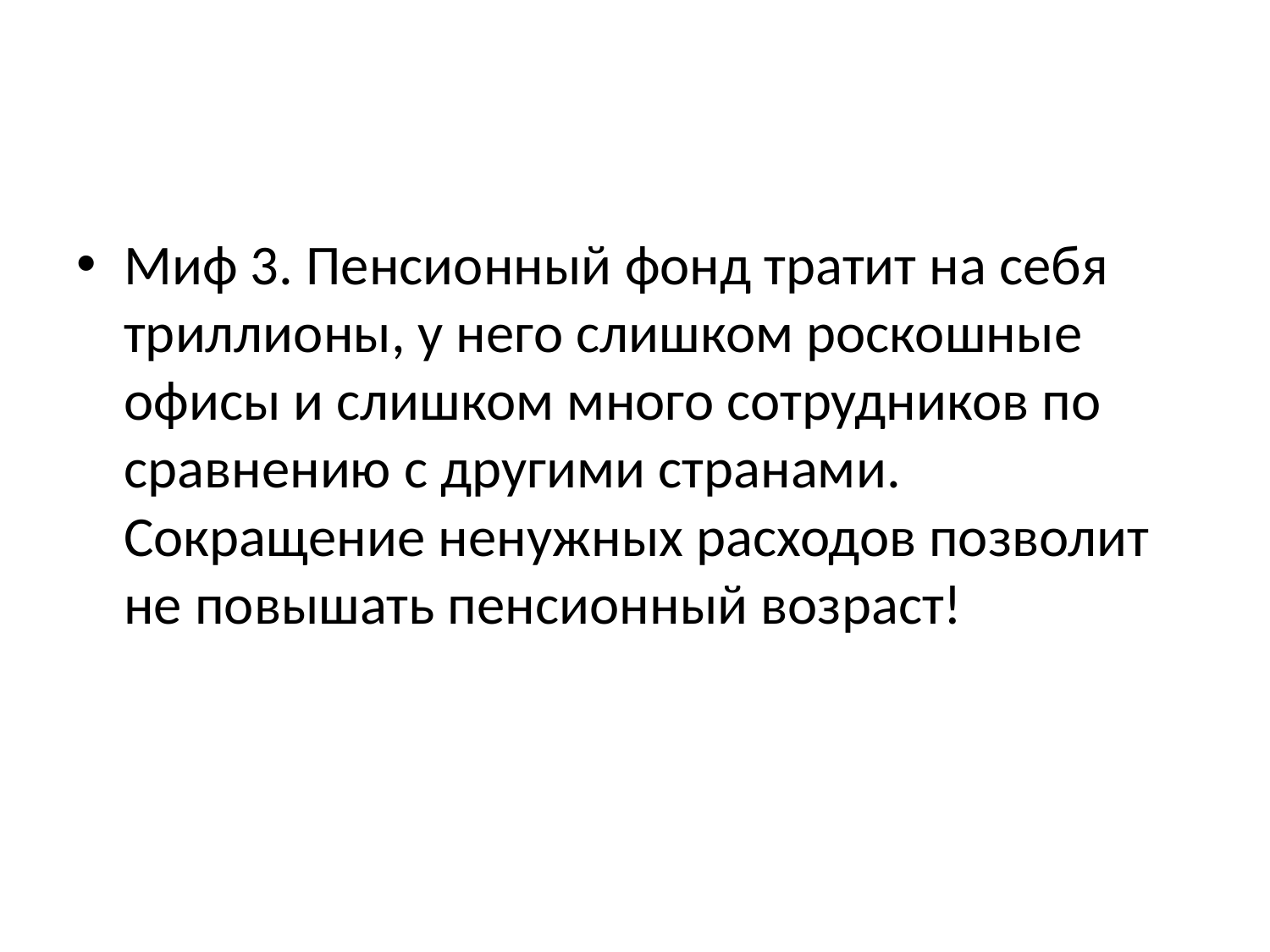

#
Миф 3. Пенсионный фонд тратит на себя триллионы, у него слишком роскошные офисы и слишком много сотрудников по сравнению с другими странами. Сокращение ненужных расходов позволит не повышать пенсионный возраст!